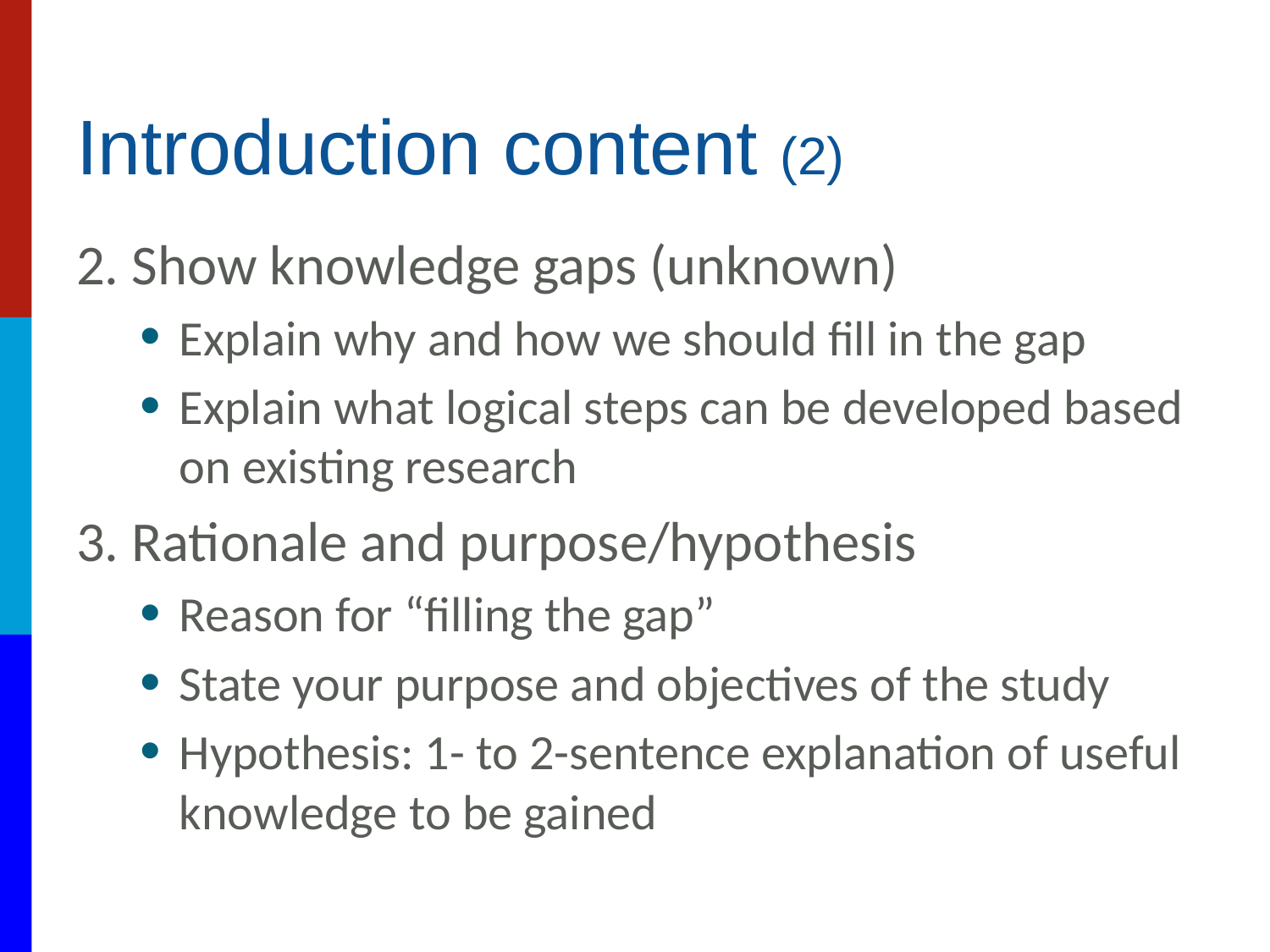

# Introduction content (2)
2. Show knowledge gaps (unknown)
Explain why and how we should fill in the gap
Explain what logical steps can be developed based on existing research
3. Rationale and purpose/hypothesis
Reason for “filling the gap”
State your purpose and objectives of the study
Hypothesis: 1- to 2-sentence explanation of useful knowledge to be gained